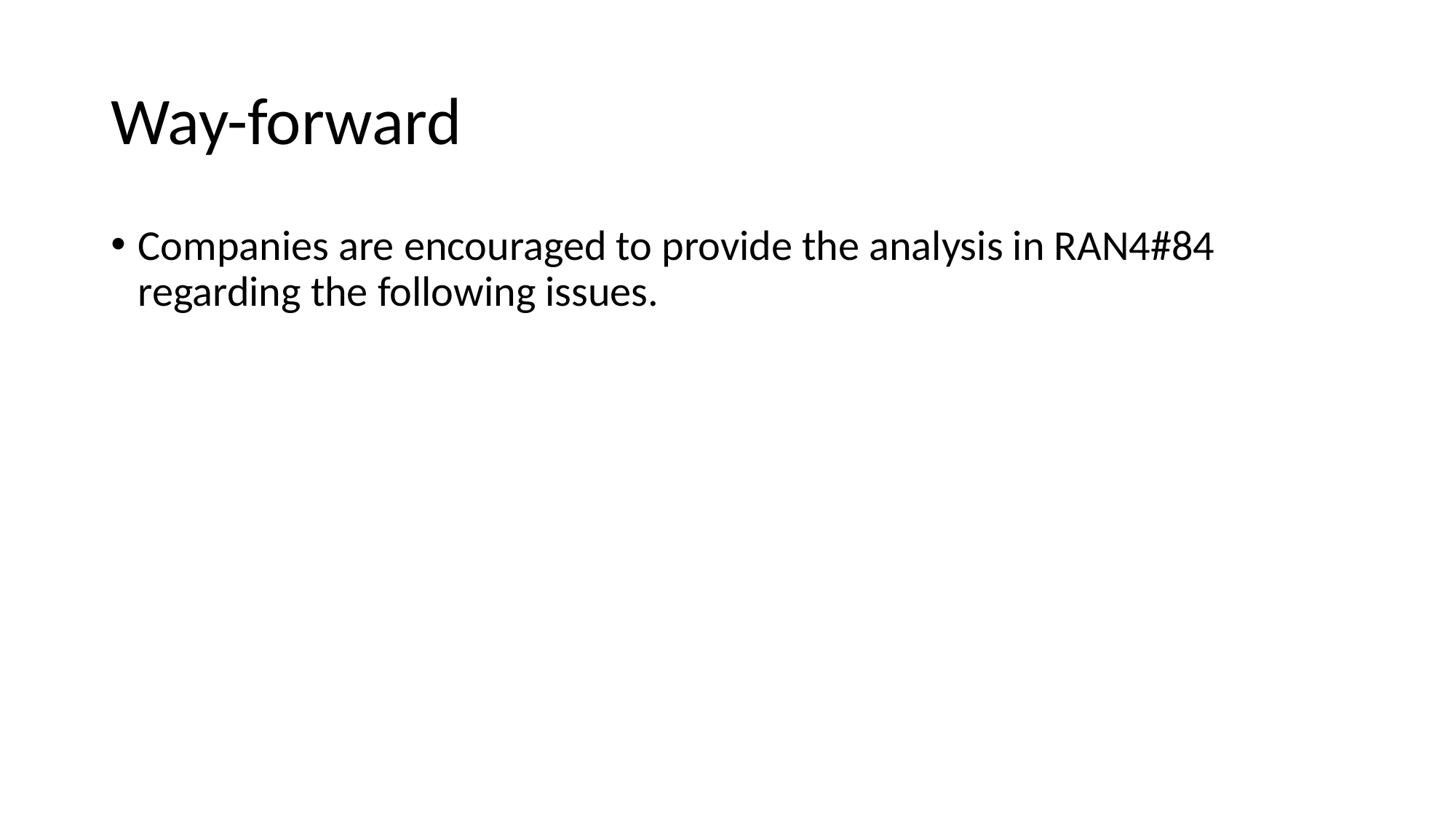

# Way-forward
Companies are encouraged to provide the analysis in RAN4#84 regarding the following issues.